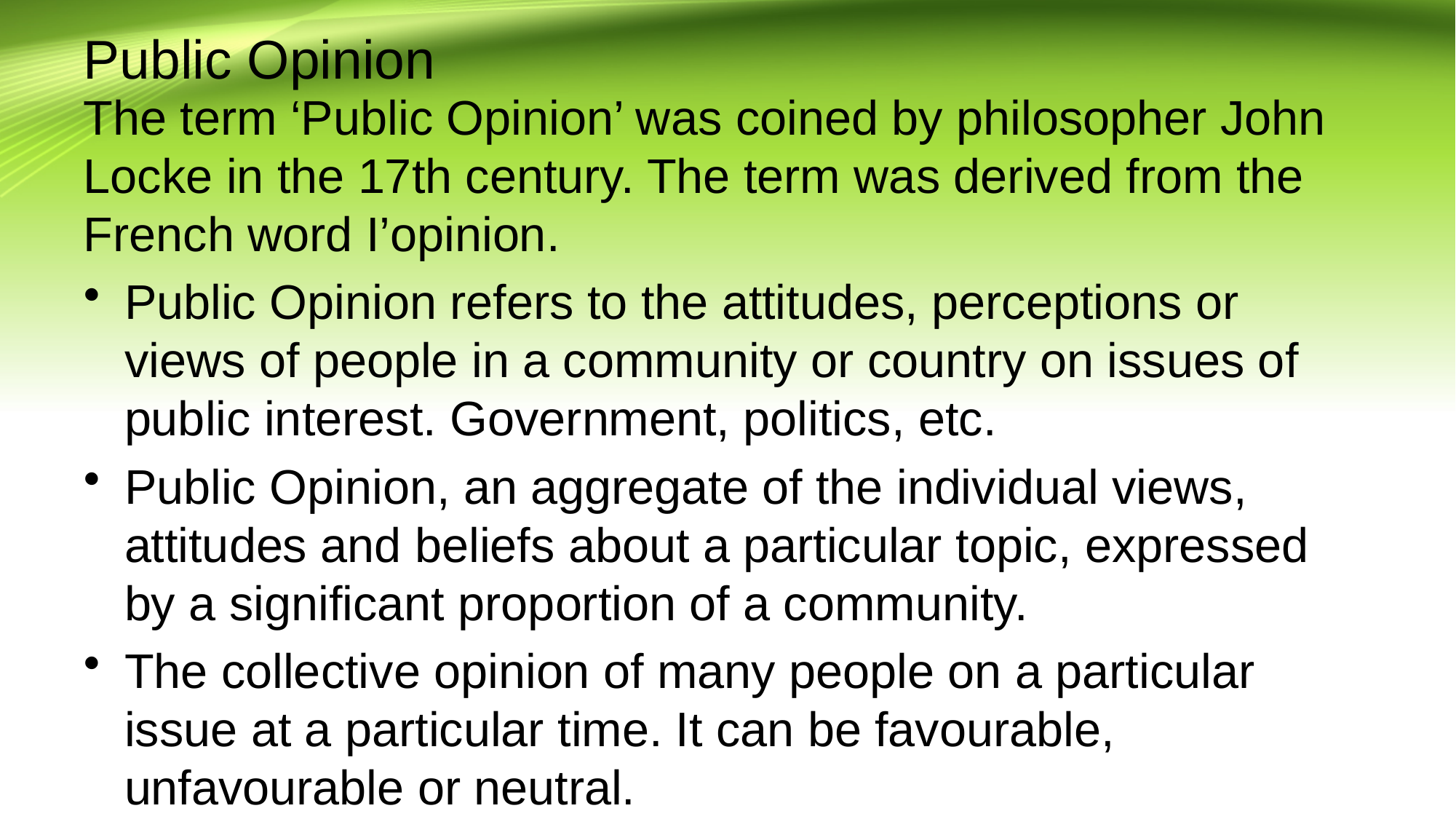

# Public Opinion
The term ‘Public Opinion’ was coined by philosopher John Locke in the 17th century. The term was derived from the French word I’opinion.
Public Opinion refers to the attitudes, perceptions or views of people in a community or country on issues of public interest. Government, politics, etc.
Public Opinion, an aggregate of the individual views, attitudes and beliefs about a particular topic, expressed by a significant proportion of a community.
The collective opinion of many people on a particular issue at a particular time. It can be favourable, unfavourable or neutral.